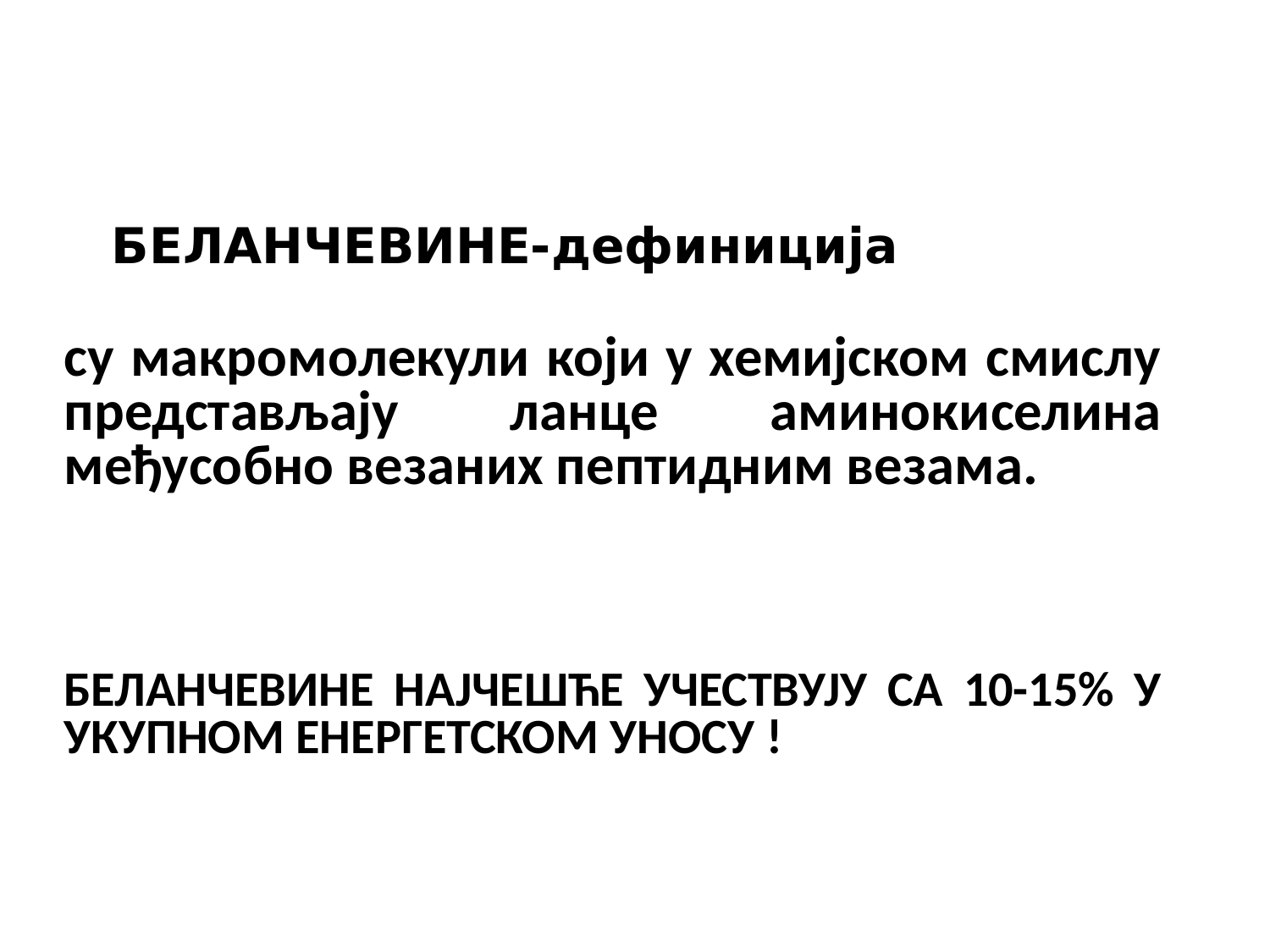

БЕЛАНЧЕВИНЕ-дефиниција
	су макромолекули који у хемијском смислу представљају ланце аминокиселина међусобно везаних пептидним везама.

	БЕЛАНЧЕВИНЕ НАЈЧЕШЋЕ УЧЕСТВУЈУ СА 10-15% У УКУПНОМ ЕНЕРГЕТСКОМ УНОСУ !